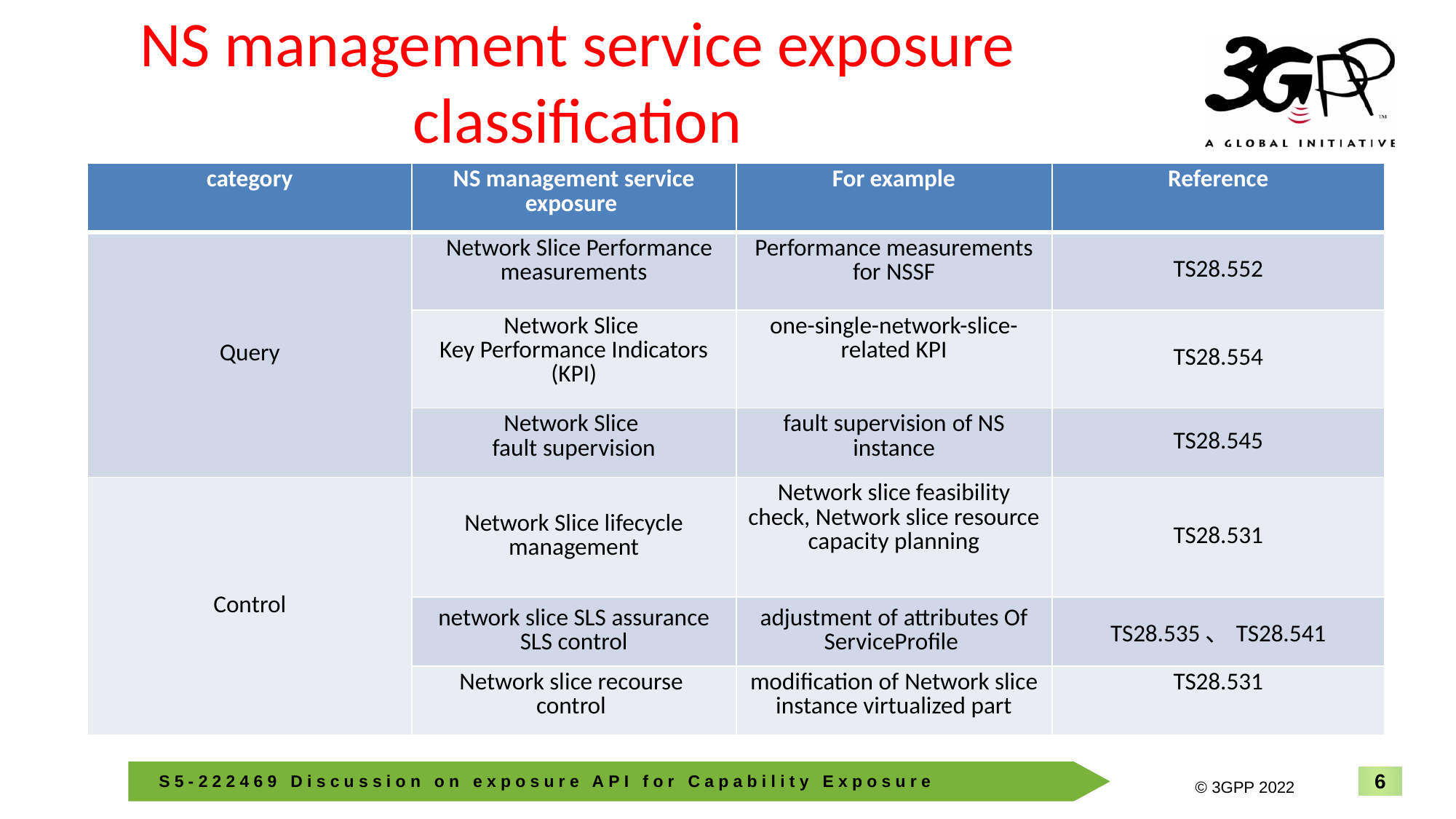

NS management service exposure classification
| category | NS management service exposure | For example | Reference |
| --- | --- | --- | --- |
| Query | Network Slice Performance measurements | Performance measurements for NSSF | TS28.552 |
|  | Network Slice Key Performance Indicators (KPI) | one-single-network-slice-related KPI | TS28.554 |
|  | Network Slice fault supervision | fault supervision of NS instance | TS28.545 |
| Control | Network Slice lifecycle management | Network slice feasibility check, Network slice resource capacity planning | TS28.531 |
|  | network slice SLS assurance SLS control | adjustment of attributes Of ServiceProfile | TS28.535、TS28.541 |
|  | Network slice recourse control | modification of Network slice instance virtualized part | TS28.531 |